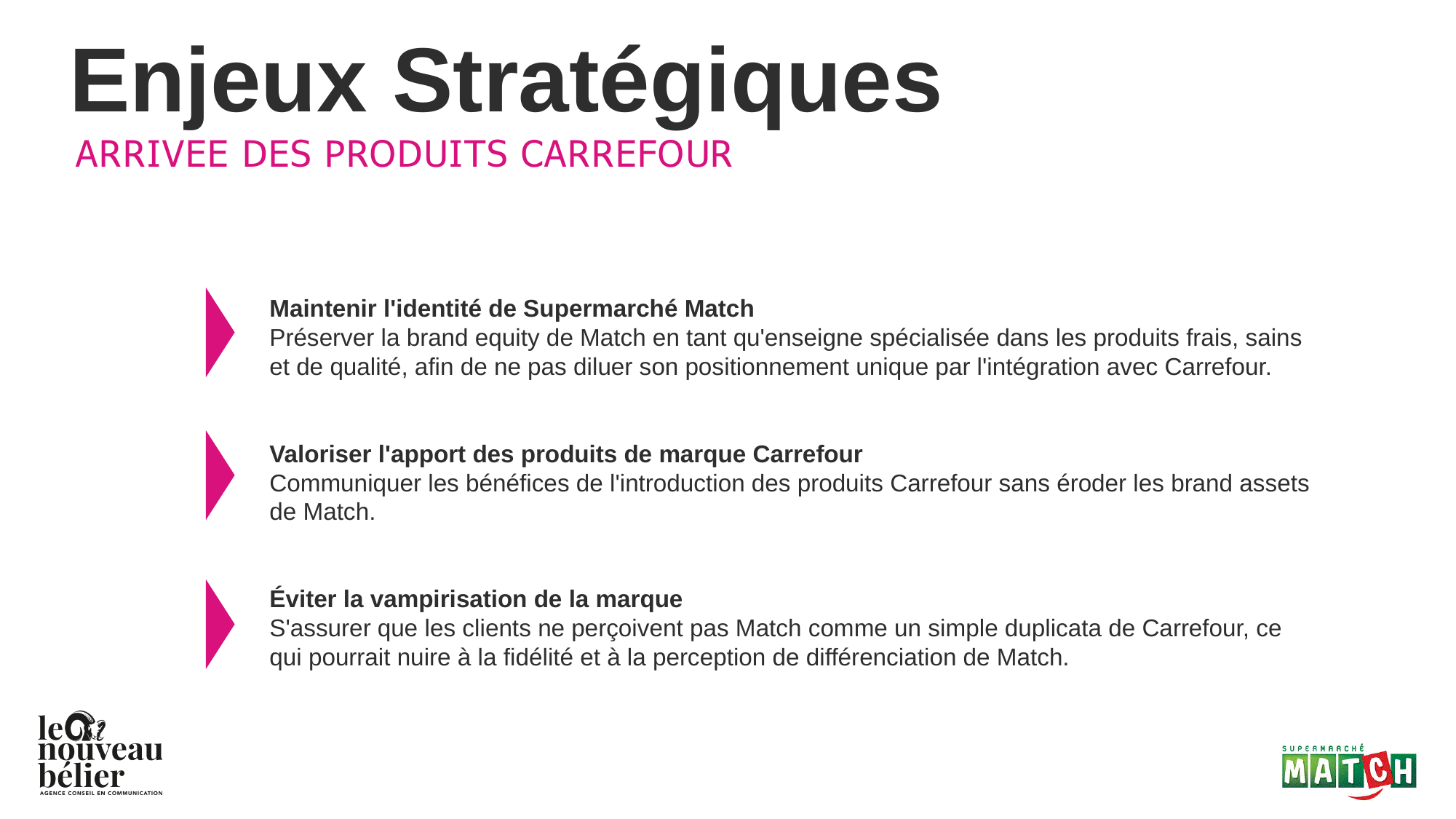

Enjeux Stratégiques

ARRIVEE DES PRODUITS CARREFOUR
#
Maintenir l'identité de Supermarché Match
Préserver la brand equity de Match en tant qu'enseigne spécialisée dans les produits frais, sains et de qualité, afin de ne pas diluer son positionnement unique par l'intégration avec Carrefour.
Valoriser l'apport des produits de marque Carrefour
Communiquer les bénéfices de l'introduction des produits Carrefour sans éroder les brand assets de Match.
Éviter la vampirisation de la marque
S'assurer que les clients ne perçoivent pas Match comme un simple duplicata de Carrefour, ce qui pourrait nuire à la fidélité et à la perception de différenciation de Match.